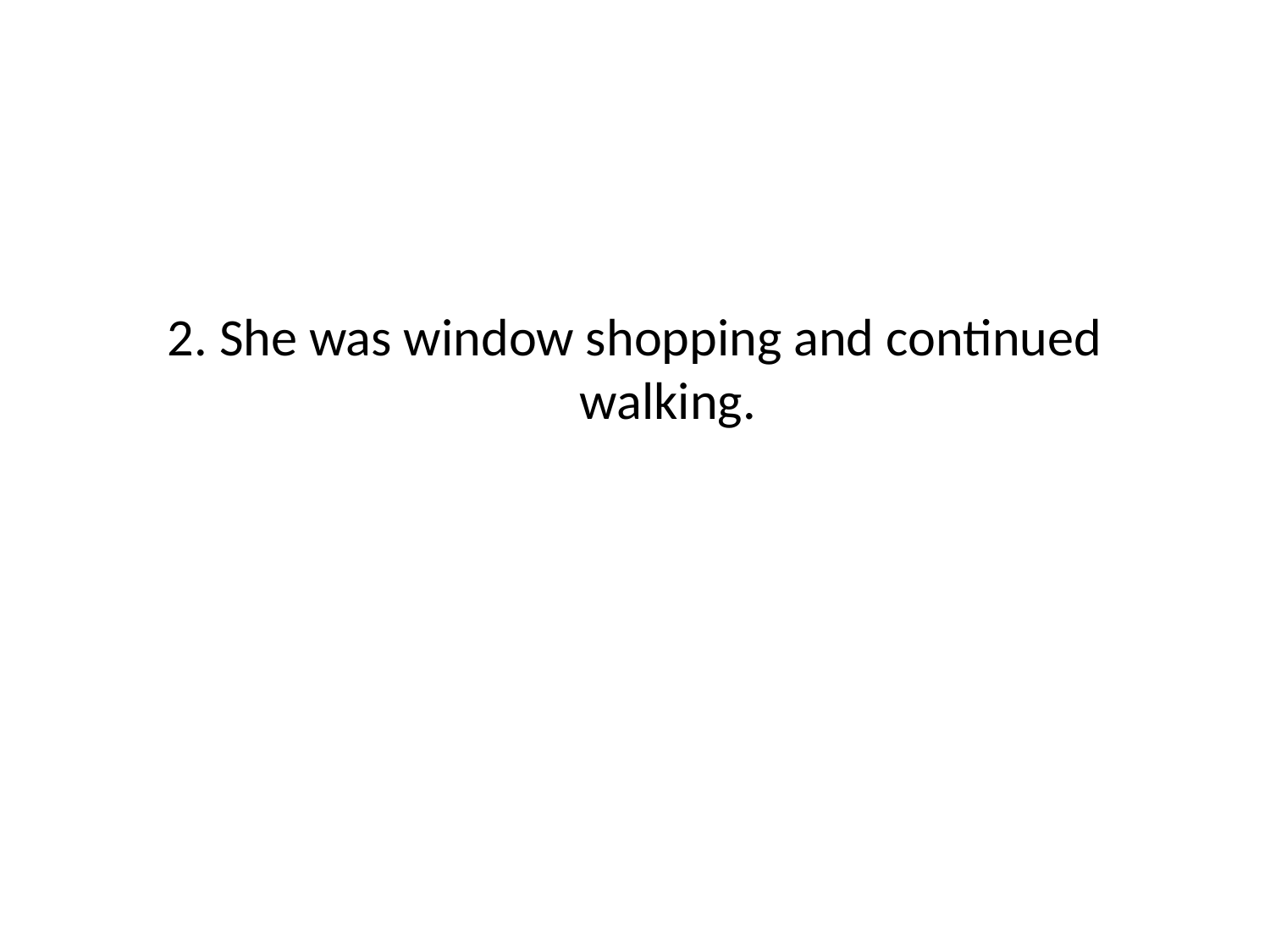

# 2. She was window shopping and continued walking.